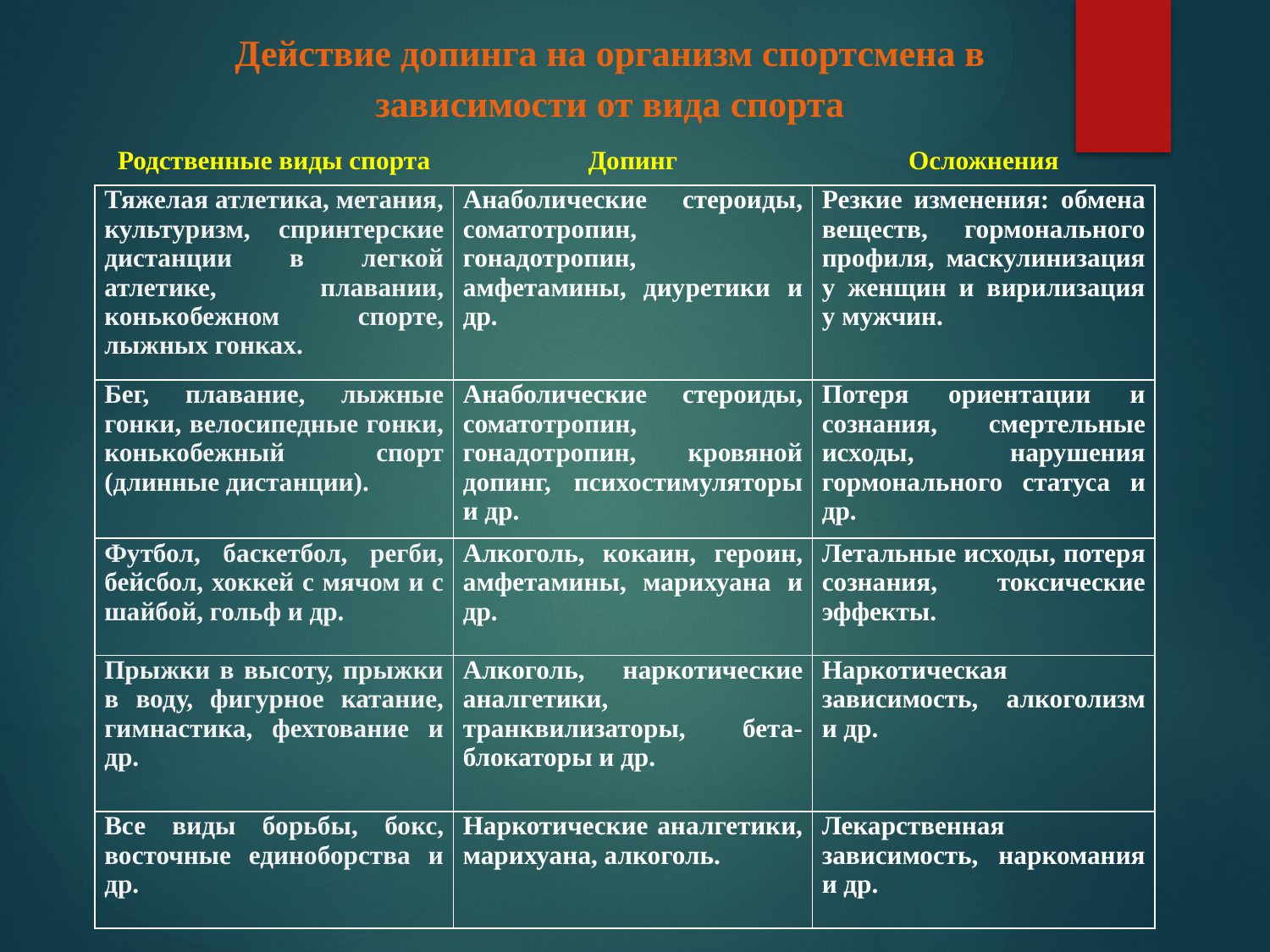

Действие допинга на организм спортсмена в зависимости от вида спорта

| Родственные виды спорта | Допинг | Осложнения |
| --- | --- | --- |
| Тяжелая атлетика, метания, культуризм, спринтерские дистанции в легкой атлетике, плавании, конькобежном спорте, лыжных гонках. | Анаболические стероиды, соматотропин, гонадотропин, амфетамины, диуретики и др. | Резкие изменения: обмена веществ, гормонального профиля, маскулинизация у женщин и вирилизация у мужчин. |
| Бег, плавание, лыжные гонки, велосипедные гонки, конькобежный спорт (длинные дистанции). | Анаболические стероиды, соматотропин, гонадотропин, кровяной допинг, психостимуляторы и др. | Потеря ориентации и сознания, смертельные исходы, нарушения гормонального статуса и др. |
| Футбол, баскетбол, регби, бейсбол, хоккей с мячом и с шайбой, гольф и др. | Алкоголь, кокаин, героин, амфетамины, марихуана и др. | Летальные исходы, потеря сознания, токсические эффекты. |
| Прыжки в высоту, прыжки в воду, фигурное катание, гимнастика, фехтование и др. | Алкоголь, наркотические аналгетики, транквилизаторы, бета-блокаторы и др. | Наркотическая зависимость, алкоголизм и др. |
| Все виды борьбы, бокс, восточные единоборства и др. | Наркотические аналгетики, марихуана, алкоголь. | Лекарственная зависимость, наркомания и др. |